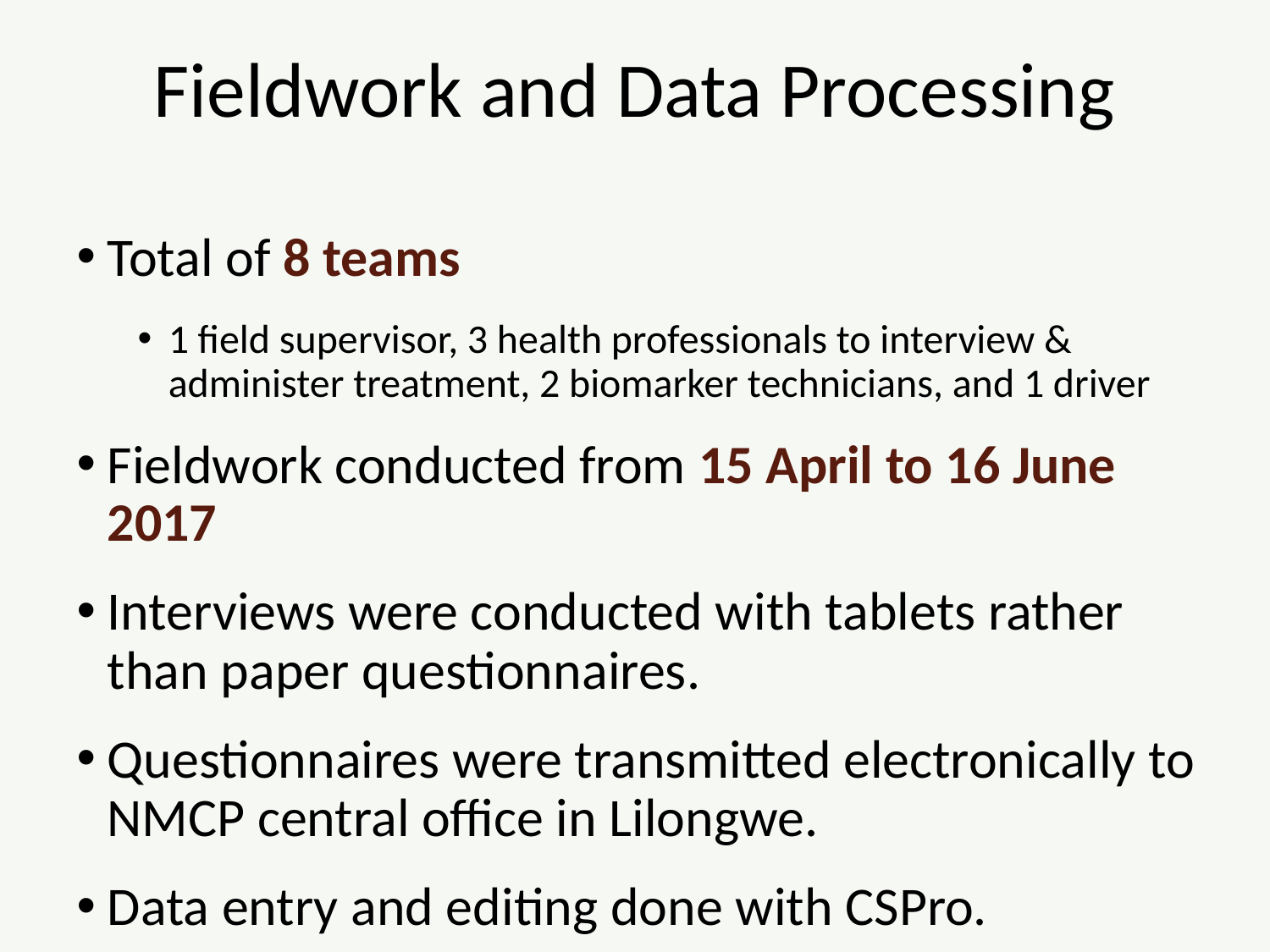

# Fieldwork and Data Processing
Total of 8 teams
1 field supervisor, 3 health professionals to interview & administer treatment, 2 biomarker technicians, and 1 driver
Fieldwork conducted from 15 April to 16 June 2017
Interviews were conducted with tablets rather than paper questionnaires.
Questionnaires were transmitted electronically to NMCP central office in Lilongwe.
Data entry and editing done with CSPro.